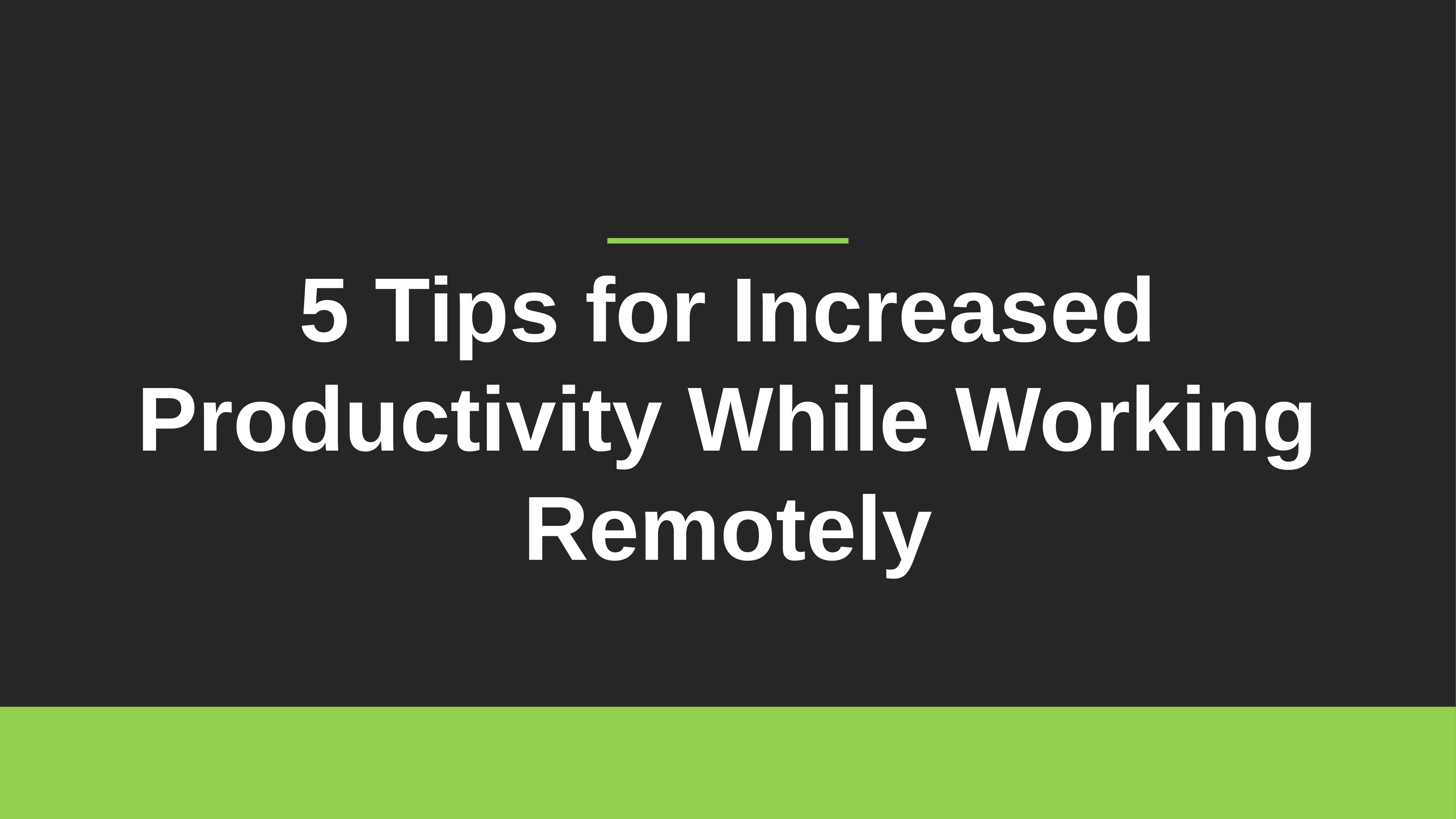

5 Tips for Increased Productivity While Working Remotely